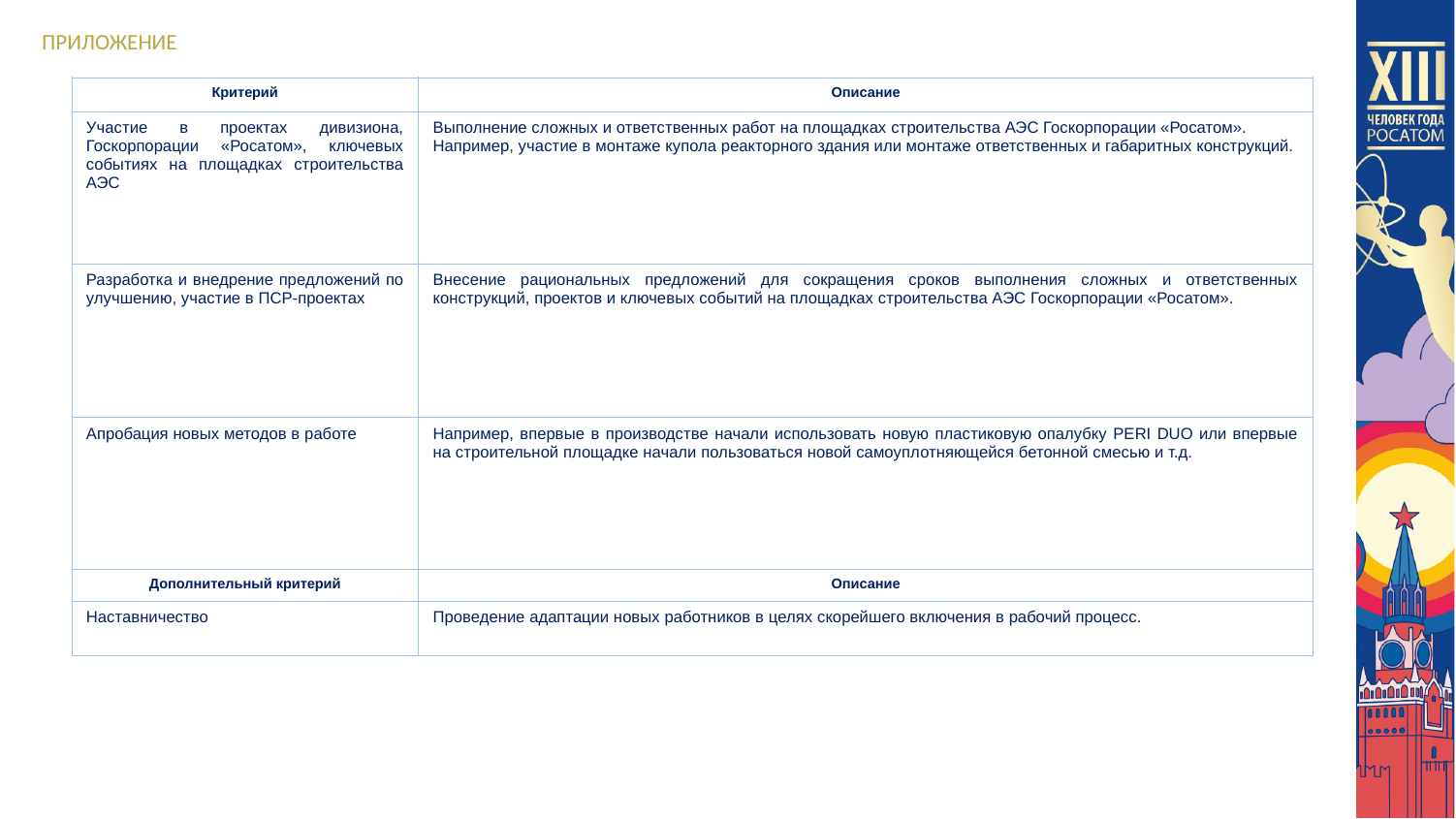

ПРИЛОЖЕНИЕ
| Критерий | Описание |
| --- | --- |
| Участие в проектах дивизиона, Госкорпорации «Росатом», ключевых событиях на площадках строительства АЭС | Выполнение сложных и ответственных работ на площадках строительства АЭС Госкорпорации «Росатом». Например, участие в монтаже купола реакторного здания или монтаже ответственных и габаритных конструкций. |
| Разработка и внедрение предложений по улучшению, участие в ПСР-проектах | Внесение рациональных предложений для сокращения сроков выполнения сложных и ответственных конструкций, проектов и ключевых событий на площадках строительства АЭС Госкорпорации «Росатом». |
| Апробация новых методов в работе | Например, впервые в производстве начали использовать новую пластиковую опалубку PERI DUO или впервые на строительной площадке начали пользоваться новой самоуплотняющейся бетонной смесью и т.д. |
| Дополнительный критерий | Описание |
| Наставничество | Проведение адаптации новых работников в целях скорейшего включения в рабочий процесс. |